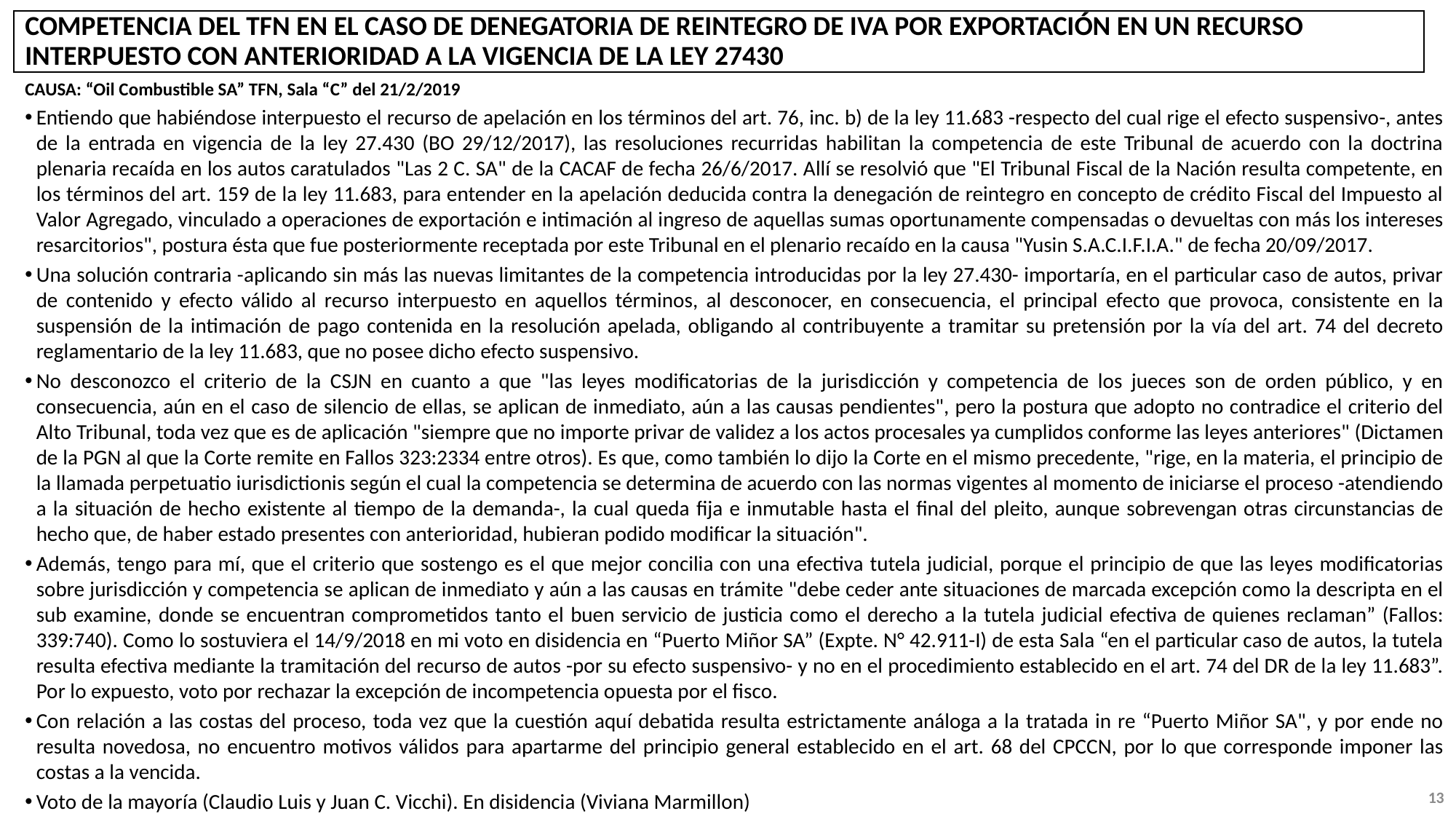

# COMPETENCIA DEL TFN EN EL CASO DE DENEGATORIA DE REINTEGRO DE IVA POR EXPORTACIÓN EN UN RECURSO INTERPUESTO CON ANTERIORIDAD A LA VIGENCIA DE LA LEY 27430
CAUSA: “Oil Combustible SA” TFN, Sala “C” del 21/2/2019
Entiendo que habiéndose interpuesto el recurso de apelación en los términos del art. 76, inc. b) de la ley 11.683 -respecto del cual rige el efecto suspensivo-, antes de la entrada en vigencia de la ley 27.430 (BO 29/12/2017), las resoluciones recurridas habilitan la competencia de este Tribunal de acuerdo con la doctrina plenaria recaída en los autos caratulados "Las 2 C. SA" de la CACAF de fecha 26/6/2017. Allí se resolvió que "El Tribunal Fiscal de la Nación resulta competente, en los términos del art. 159 de la ley 11.683, para entender en la apelación deducida contra la denegación de reintegro en concepto de crédito Fiscal del Impuesto al Valor Agregado, vinculado a operaciones de exportación e intimación al ingreso de aquellas sumas oportunamente compensadas o devueltas con más los intereses resarcitorios", postura ésta que fue posteriormente receptada por este Tribunal en el plenario recaído en la causa "Yusin S.A.C.I.F.I.A." de fecha 20/09/2017.
Una solución contraria -aplicando sin más las nuevas limitantes de la competencia introducidas por la ley 27.430- importaría, en el particular caso de autos, privar de contenido y efecto válido al recurso interpuesto en aquellos términos, al desconocer, en consecuencia, el principal efecto que provoca, consistente en la suspensión de la intimación de pago contenida en la resolución apelada, obligando al contribuyente a tramitar su pretensión por la vía del art. 74 del decreto reglamentario de la ley 11.683, que no posee dicho efecto suspensivo.
No desconozco el criterio de la CSJN en cuanto a que "las leyes modificatorias de la jurisdicción y competencia de los jueces son de orden público, y en consecuencia, aún en el caso de silencio de ellas, se aplican de inmediato, aún a las causas pendientes", pero la postura que adopto no contradice el criterio del Alto Tribunal, toda vez que es de aplicación "siempre que no importe privar de validez a los actos procesales ya cumplidos conforme las leyes anteriores" (Dictamen de la PGN al que la Corte remite en Fallos 323:2334 entre otros). Es que, como también lo dijo la Corte en el mismo precedente, "rige, en la materia, el principio de la llamada perpetuatio iurisdictionis según el cual la competencia se determina de acuerdo con las normas vigentes al momento de iniciarse el proceso -atendiendo a la situación de hecho existente al tiempo de la demanda-, la cual queda fija e inmutable hasta el final del pleito, aunque sobrevengan otras circunstancias de hecho que, de haber estado presentes con anterioridad, hubieran podido modificar la situación".
Además, tengo para mí, que el criterio que sostengo es el que mejor concilia con una efectiva tutela judicial, porque el principio de que las leyes modificatorias sobre jurisdicción y competencia se aplican de inmediato y aún a las causas en trámite "debe ceder ante situaciones de marcada excepción como la descripta en el sub examine, donde se encuentran comprometidos tanto el buen servicio de justicia como el derecho a la tutela judicial efectiva de quienes reclaman” (Fallos: 339:740). Como lo sostuviera el 14/9/2018 en mi voto en disidencia en “Puerto Miñor SA” (Expte. N° 42.911-I) de esta Sala “en el particular caso de autos, la tutela resulta efectiva mediante la tramitación del recurso de autos -por su efecto suspensivo- y no en el procedimiento establecido en el art. 74 del DR de la ley 11.683”. Por lo expuesto, voto por rechazar la excepción de incompetencia opuesta por el fisco.
Con relación a las costas del proceso, toda vez que la cuestión aquí debatida resulta estrictamente análoga a la tratada in re “Puerto Miñor SA", y por ende no resulta novedosa, no encuentro motivos válidos para apartarme del principio general establecido en el art. 68 del CPCCN, por lo que corresponde imponer las costas a la vencida.
Voto de la mayoría (Claudio Luis y Juan C. Vicchi). En disidencia (Viviana Marmillon)
13